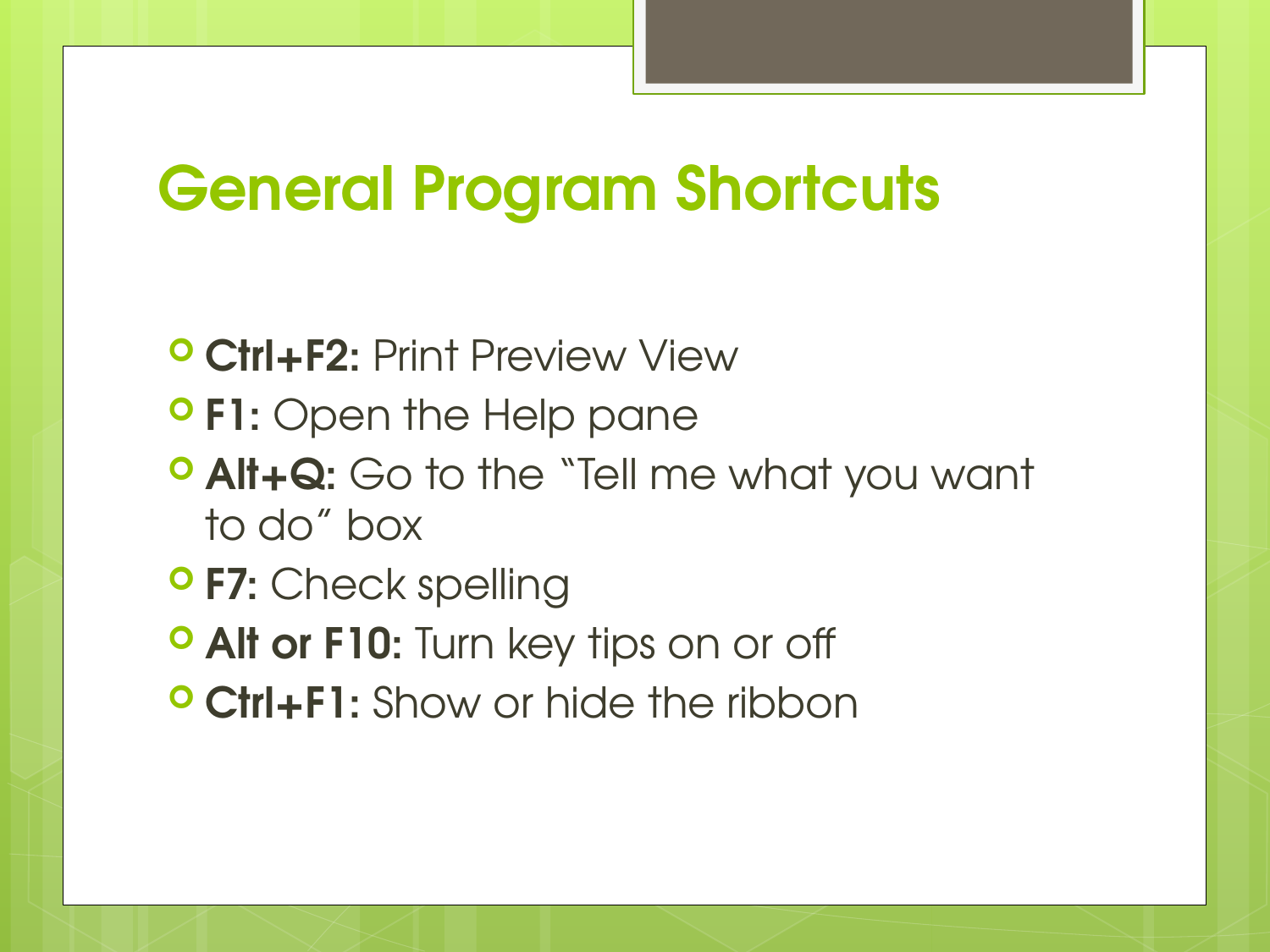

# General Program Shortcuts
Ctrl+F2: Print Preview View
F1: Open the Help pane
Alt+Q: Go to the “Tell me what you want to do” box
F7: Check spelling
Alt or F10: Turn key tips on or off
Ctrl+F1: Show or hide the ribbon